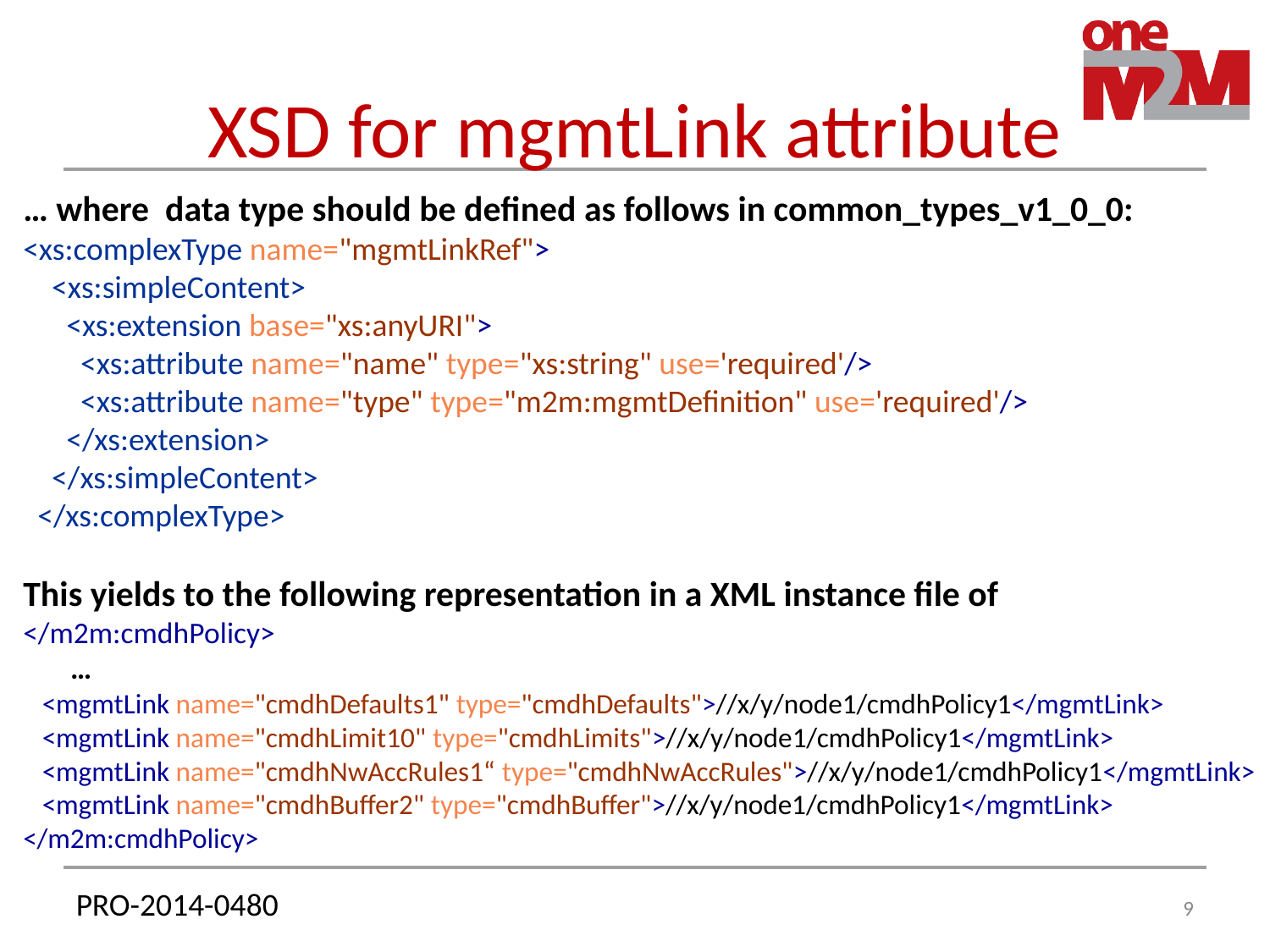

# XSD for mgmtLink attribute
… where  data type should be defined as follows in common_types_v1_0_0:
<xs:complexType name="mgmtLinkRef">
    <xs:simpleContent>
      <xs:extension base="xs:anyURI">
        <xs:attribute name="name" type="xs:string" use='required'/>
        <xs:attribute name="type" type="m2m:mgmtDefinition" use='required'/>
      </xs:extension>
    </xs:simpleContent>
  </xs:complexType>

This yields to the following representation in a XML instance file of
</m2m:cmdhPolicy>
       …
   <mgmtLink name="cmdhDefaults1" type="cmdhDefaults">//x/y/node1/cmdhPolicy1</mgmtLink>
   <mgmtLink name="cmdhLimit10" type="cmdhLimits">//x/y/node1/cmdhPolicy1</mgmtLink>
   <mgmtLink name="cmdhNwAccRules1“ type="cmdhNwAccRules">//x/y/node1/cmdhPolicy1</mgmtLink>
   <mgmtLink name="cmdhBuffer2" type="cmdhBuffer">//x/y/node1/cmdhPolicy1</mgmtLink>
</m2m:cmdhPolicy>

9